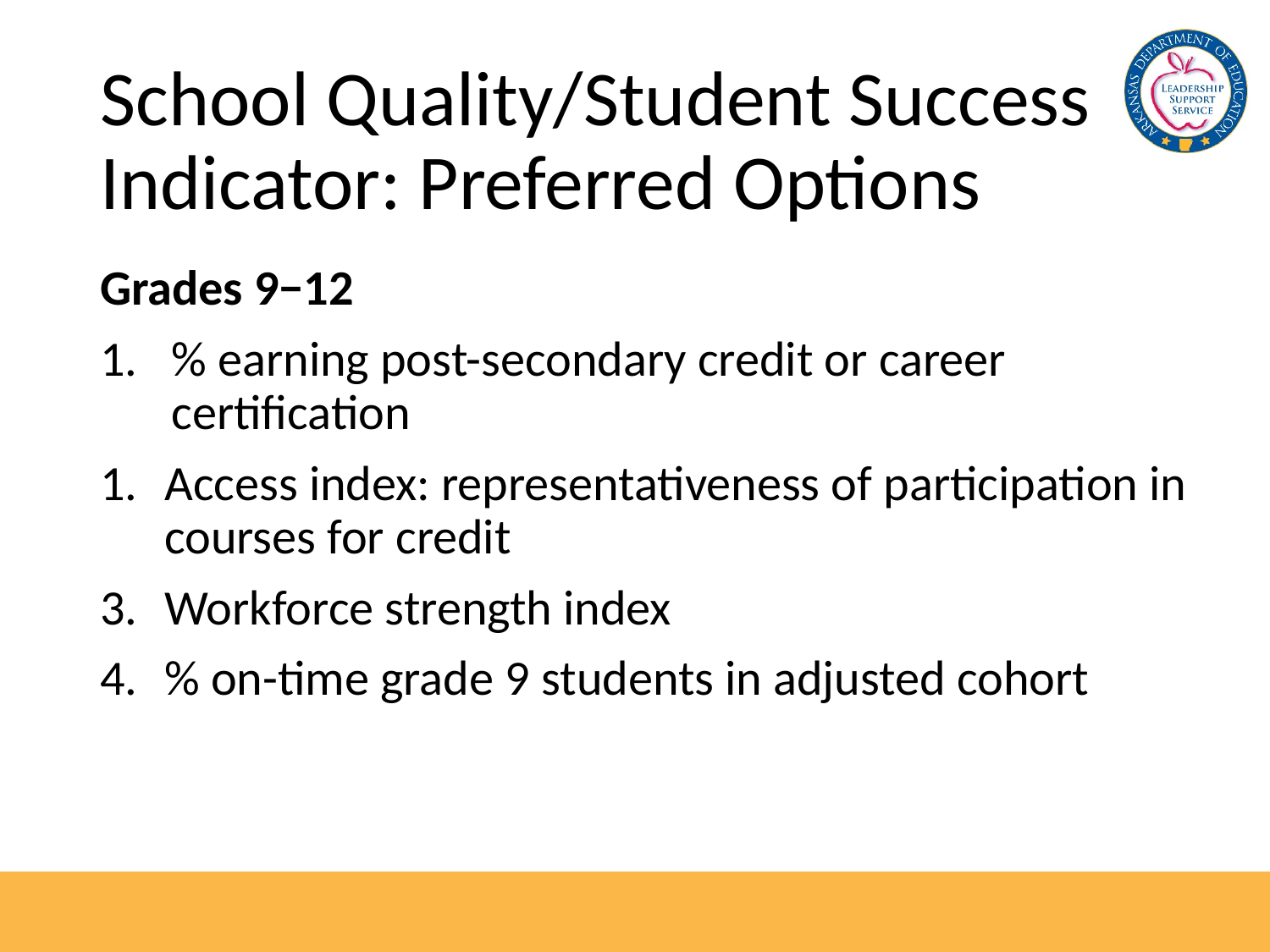

# School Quality/Student Success Indicator: Preferred Options
Grades 9−12
% earning post-secondary credit or career certification
1. 	Access index: representativeness of participation in courses for credit
3. 	Workforce strength index
4. 	% on-time grade 9 students in adjusted cohort